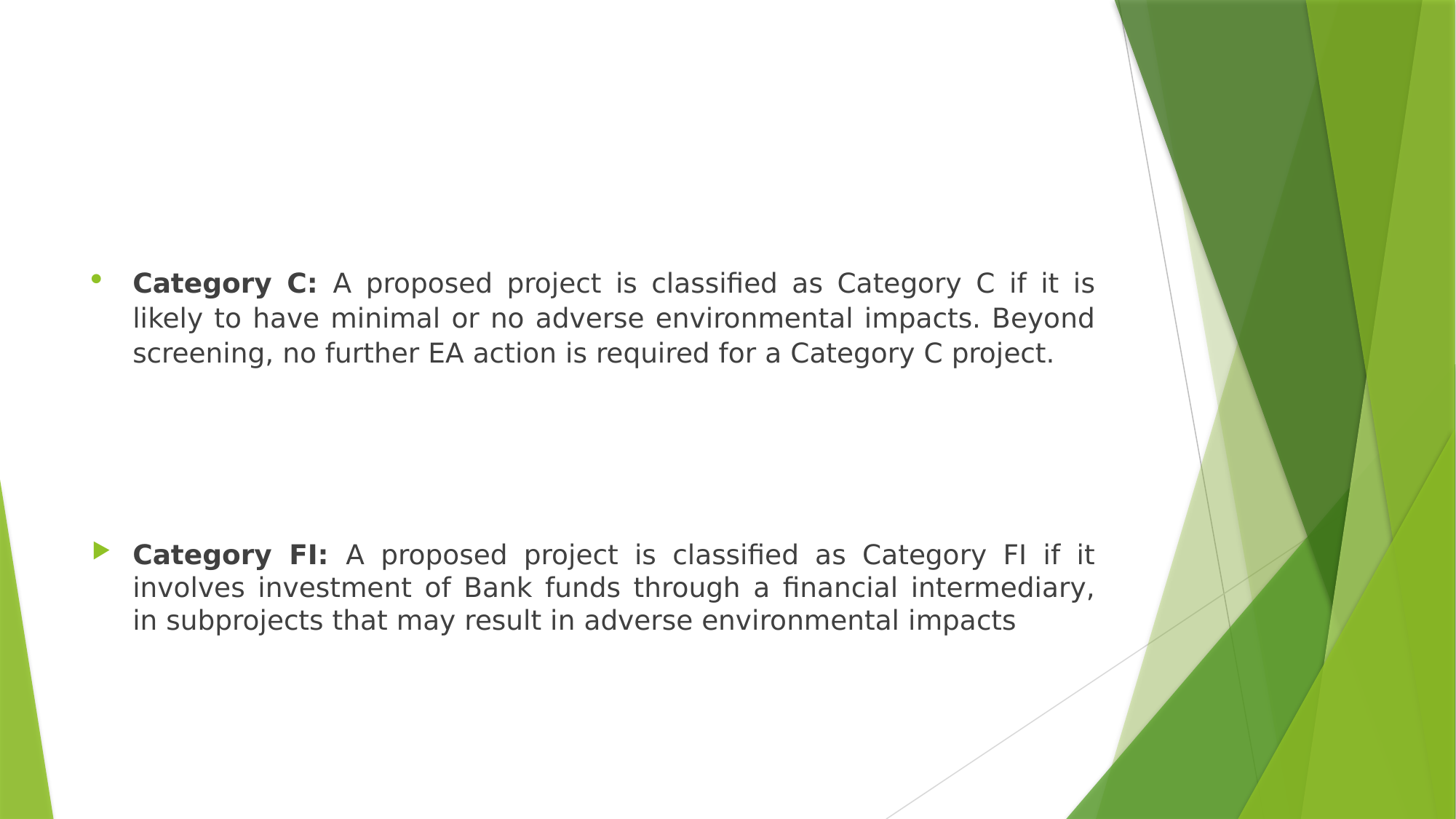

#
Category C: A proposed project is classified as Category C if it is likely to have minimal or no adverse environmental impacts. Beyond screening, no further EA action is required for a Category C project.

Category FI: A proposed project is classified as Category FI if it involves investment of Bank funds through a financial intermediary, in subprojects that may result in adverse environmental impacts